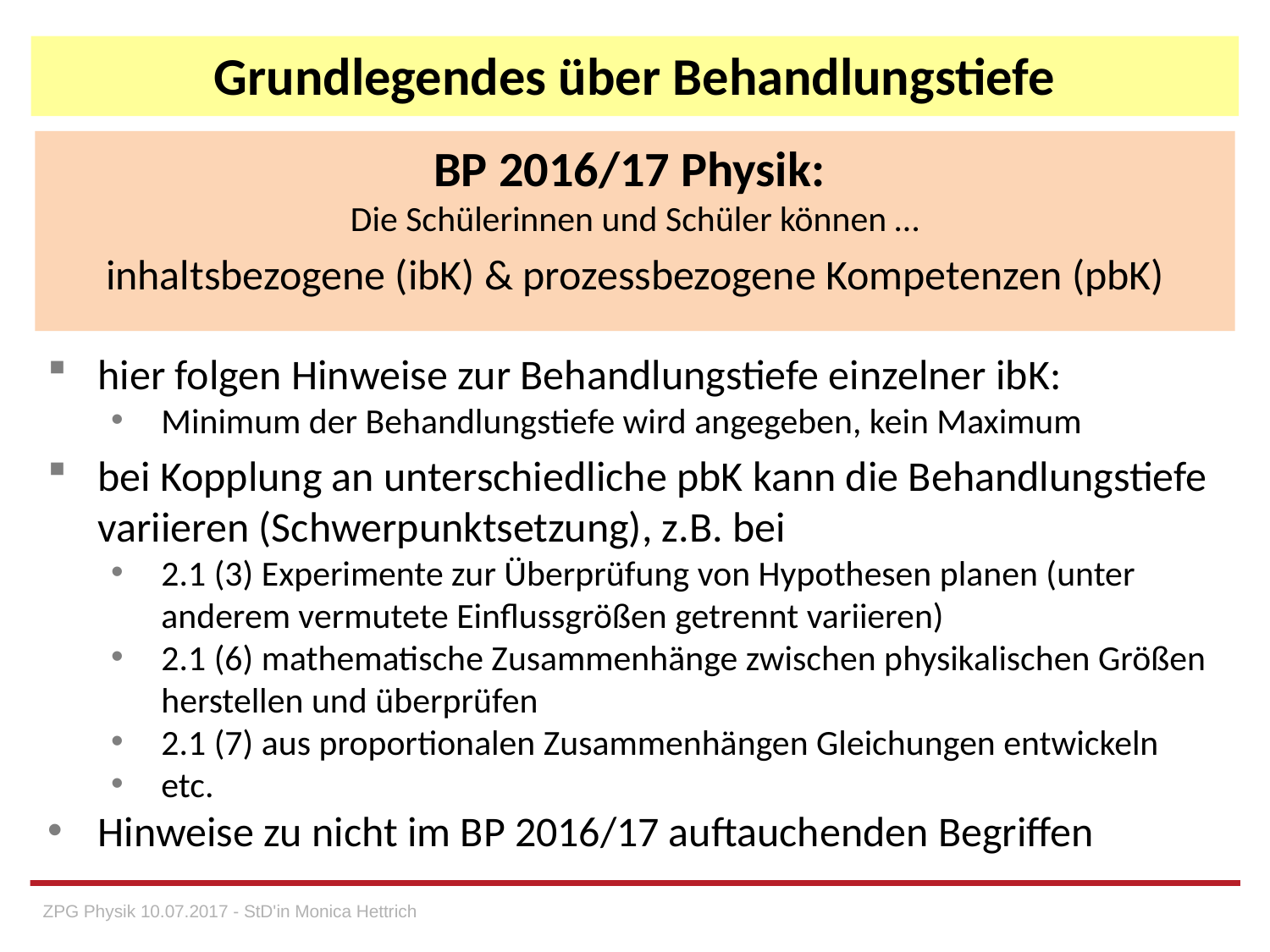

# Grundlegendes über Behandlungstiefe
BP 2016/17 Physik:
Die Schülerinnen und Schüler können …
inhaltsbezogene (ibK) & prozessbezogene Kompetenzen (pbK)
hier folgen Hinweise zur Behandlungstiefe einzelner ibK:
Minimum der Behandlungstiefe wird angegeben, kein Maximum
bei Kopplung an unterschiedliche pbK kann die Behandlungstiefe variieren (Schwerpunktsetzung), z.B. bei
2.1 (3) Experimente zur Überprüfung von Hypothesen planen (unter anderem vermutete Einflussgrößen getrennt variieren)
2.1 (6) mathematische Zusammenhänge zwischen physikalischen Größen herstellen und überprüfen
2.1 (7) aus proportionalen Zusammenhängen Gleichungen entwickeln
etc.
Hinweise zu nicht im BP 2016/17 auftauchenden Begriffen
ZPG Physik 10.07.2017 - StD'in Monica Hettrich